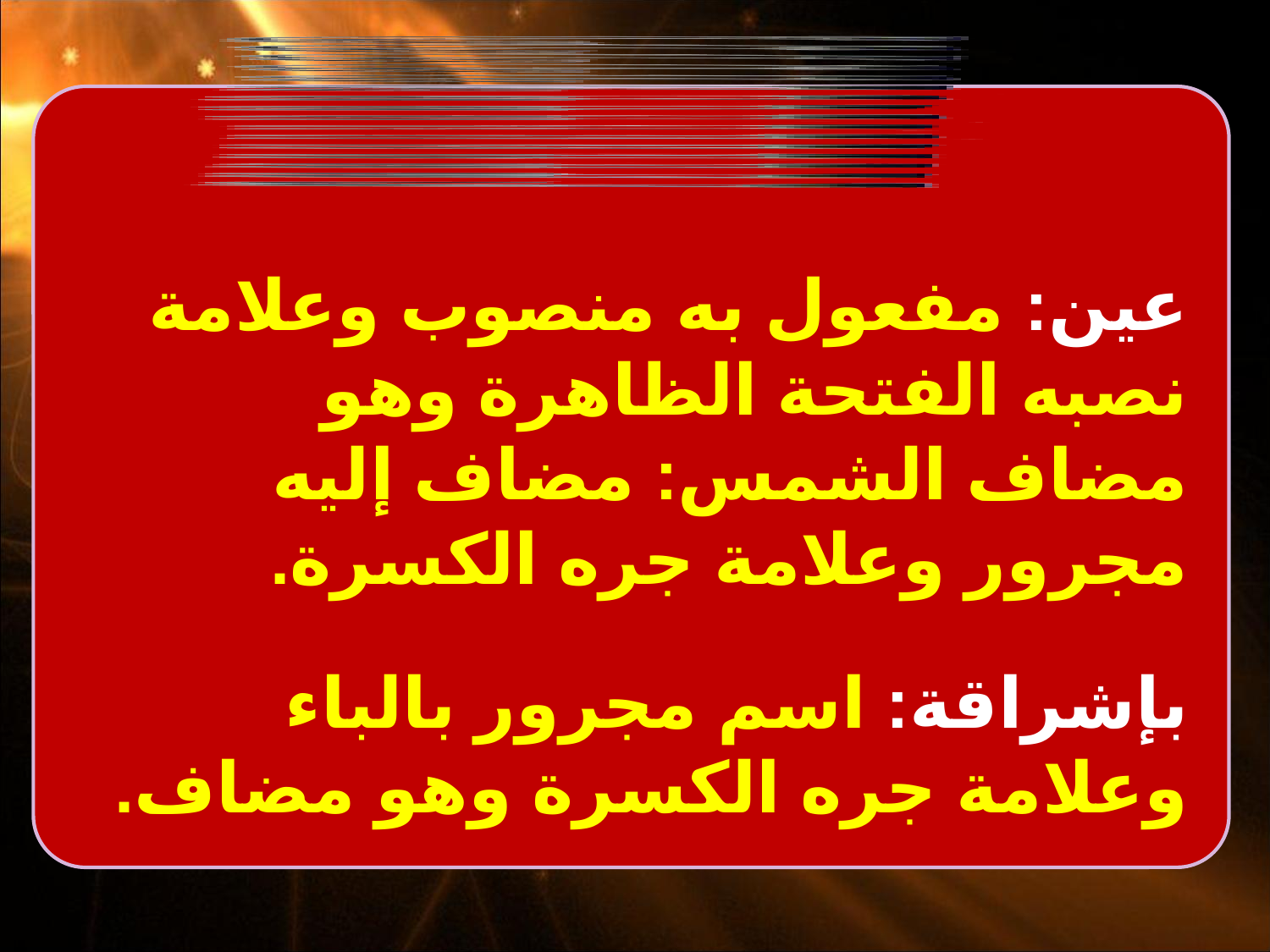

عين: مفعول به منصوب وعلامة نصبه الفتحة الظاهرة وهو مضاف الشمس: مضاف إليه مجرور وعلامة جره الكسرة.

بإشراقة: اسم مجرور بالباء وعلامة جره الكسرة وهو مضاف.